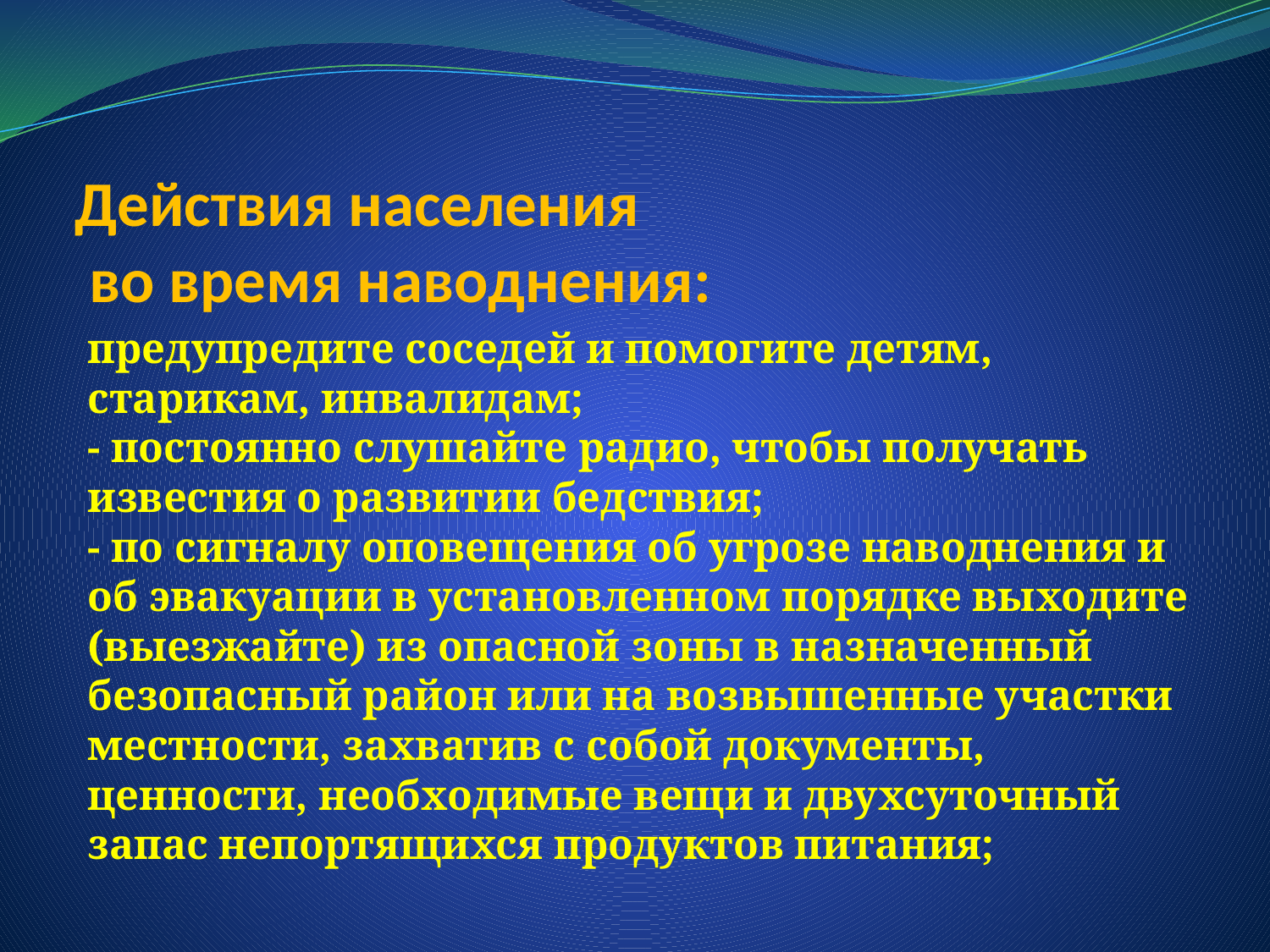

# Действия населения во время наводнения:
предупредите соседей и помогите детям, старикам, инвалидам;
- постоянно слушайте радио, чтобы получать известия о развитии бедствия;
- по сигналу оповещения об угрозе наводнения и об эвакуации в установленном порядке выходите (выезжайте) из опасной зоны в назначенный безопасный район или на возвышенные участки местности, захватив с собой документы, ценности, необходимые вещи и двухсуточный запас непортящихся продуктов питания;